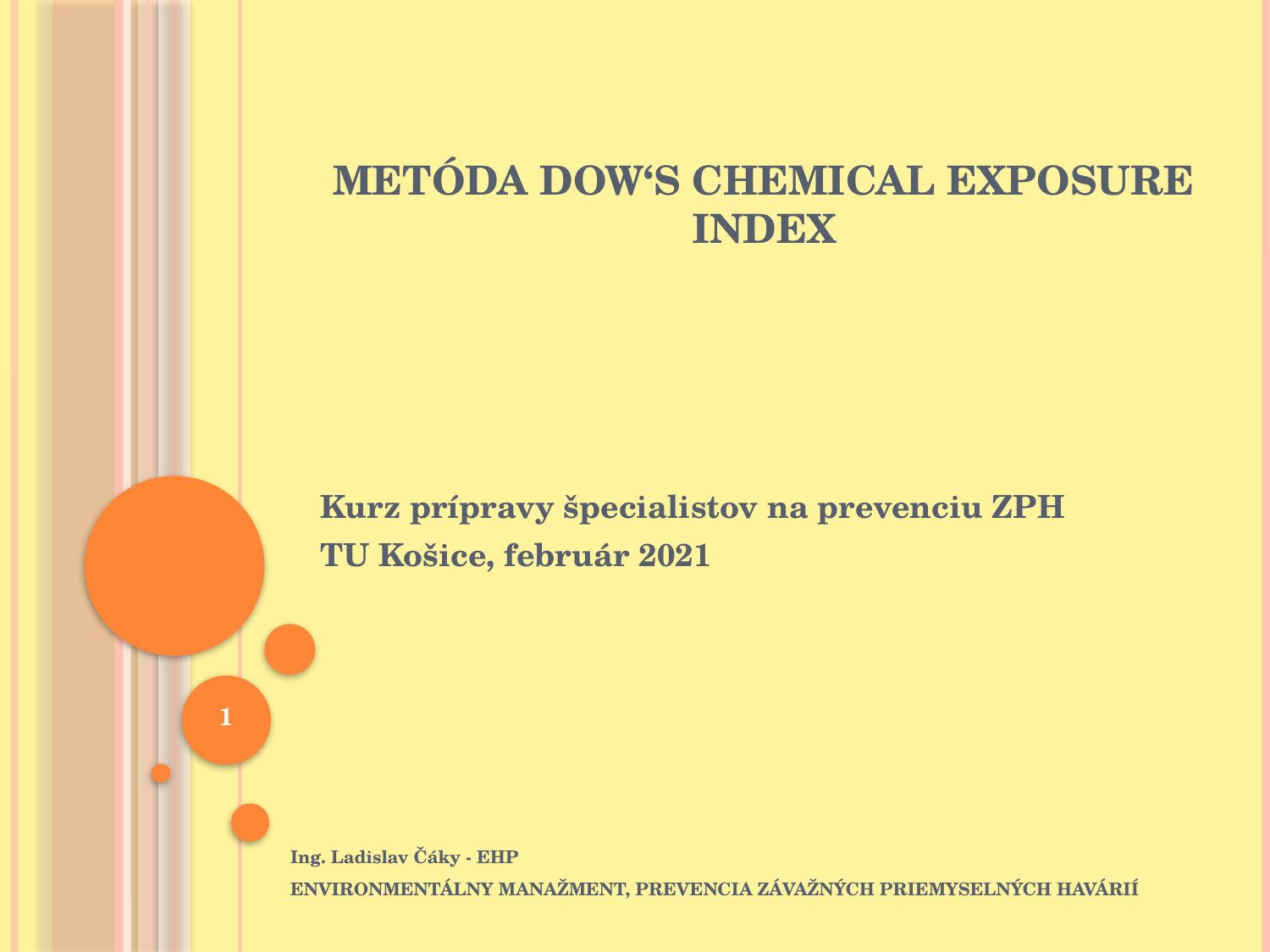

# Metóda Dow‘s Chemical Exposure Index
Kurz prípravy špecialistov na prevenciu ZPH
TU Košice, február 2021

1
Ing. Ladislav Čáky - EHP
Environmentálny manaŽment, prevencia závažných priemyselných havárií